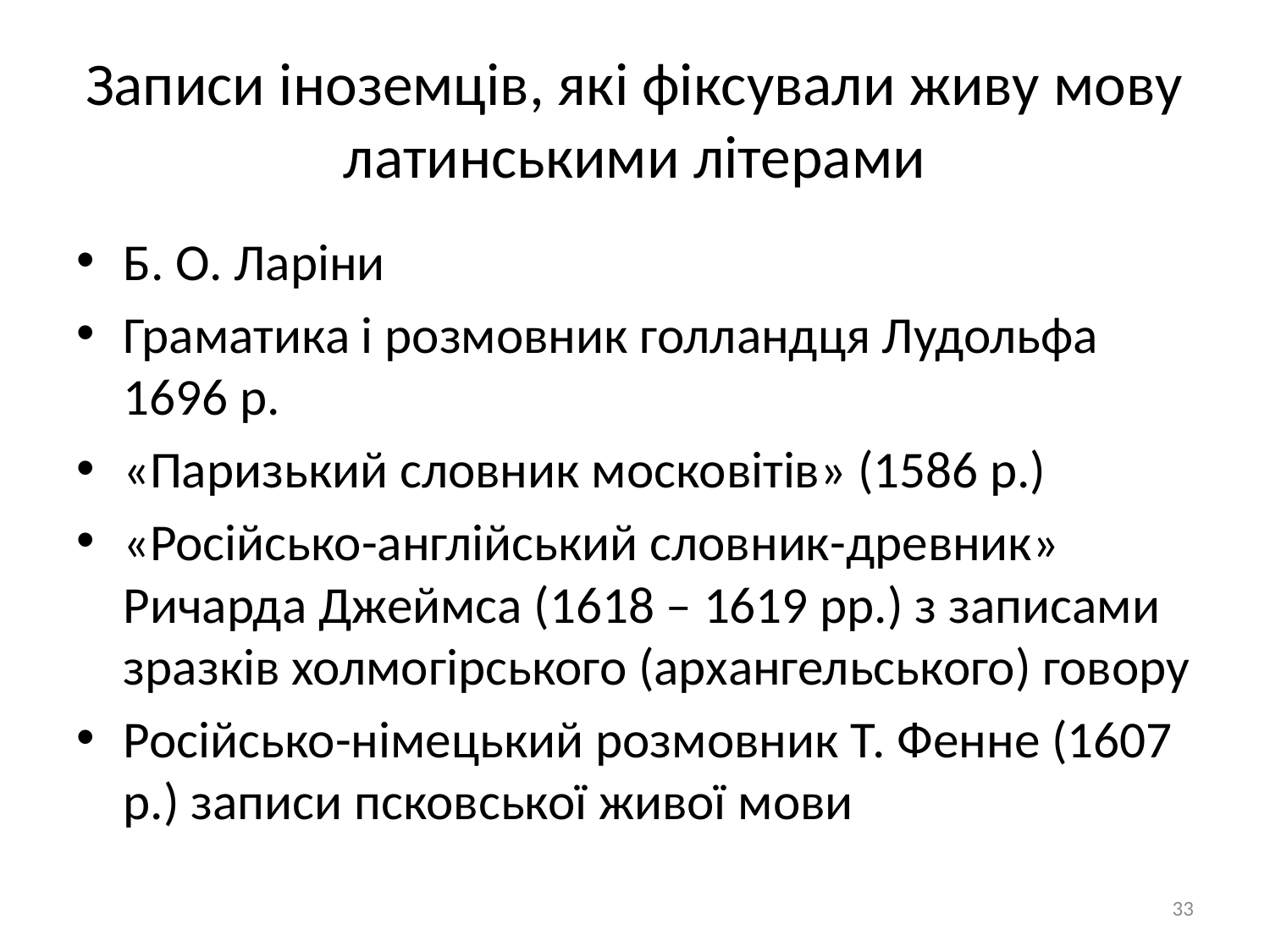

# Записи іноземців, які фіксували живу мову латинськими літерами
Б. О. Ларіни
Граматика і розмовник голландця Лудольфа 1696 р.
«Паризький словник московітів» (1586 р.)
«Російсько-англійський словник-древник» Ричарда Джеймса (1618 – 1619 рр.) з записами зразків холмогірського (архангельського) говору
Російсько-німецький розмовник Т. Фенне (1607 р.) записи псковської живої мови
33